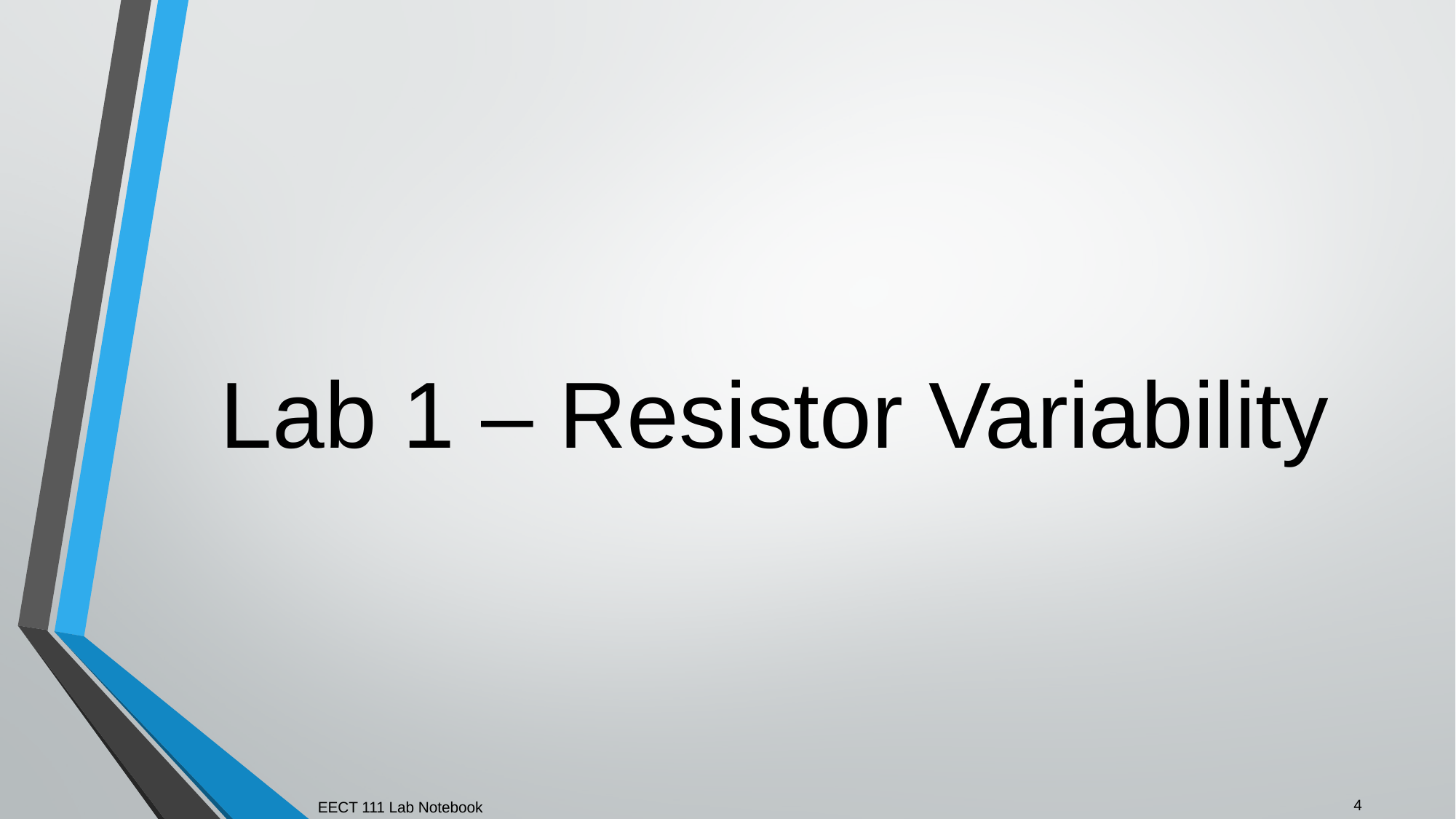

# Lab 1 – Resistor Variability
4
EECT 111 Lab Notebook